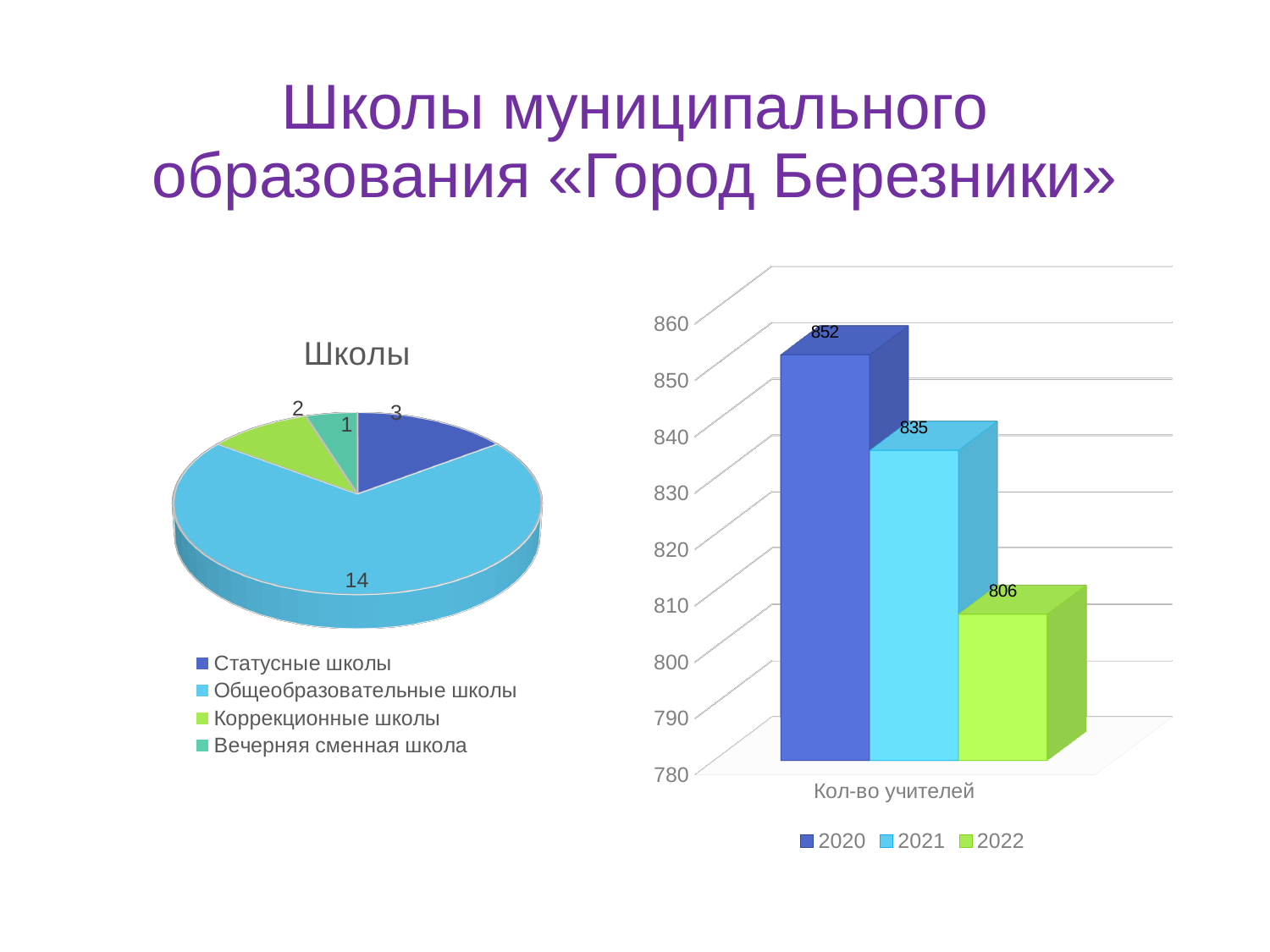

# Школы муниципального образования «Город Березники»

[unsupported chart]

[unsupported chart]